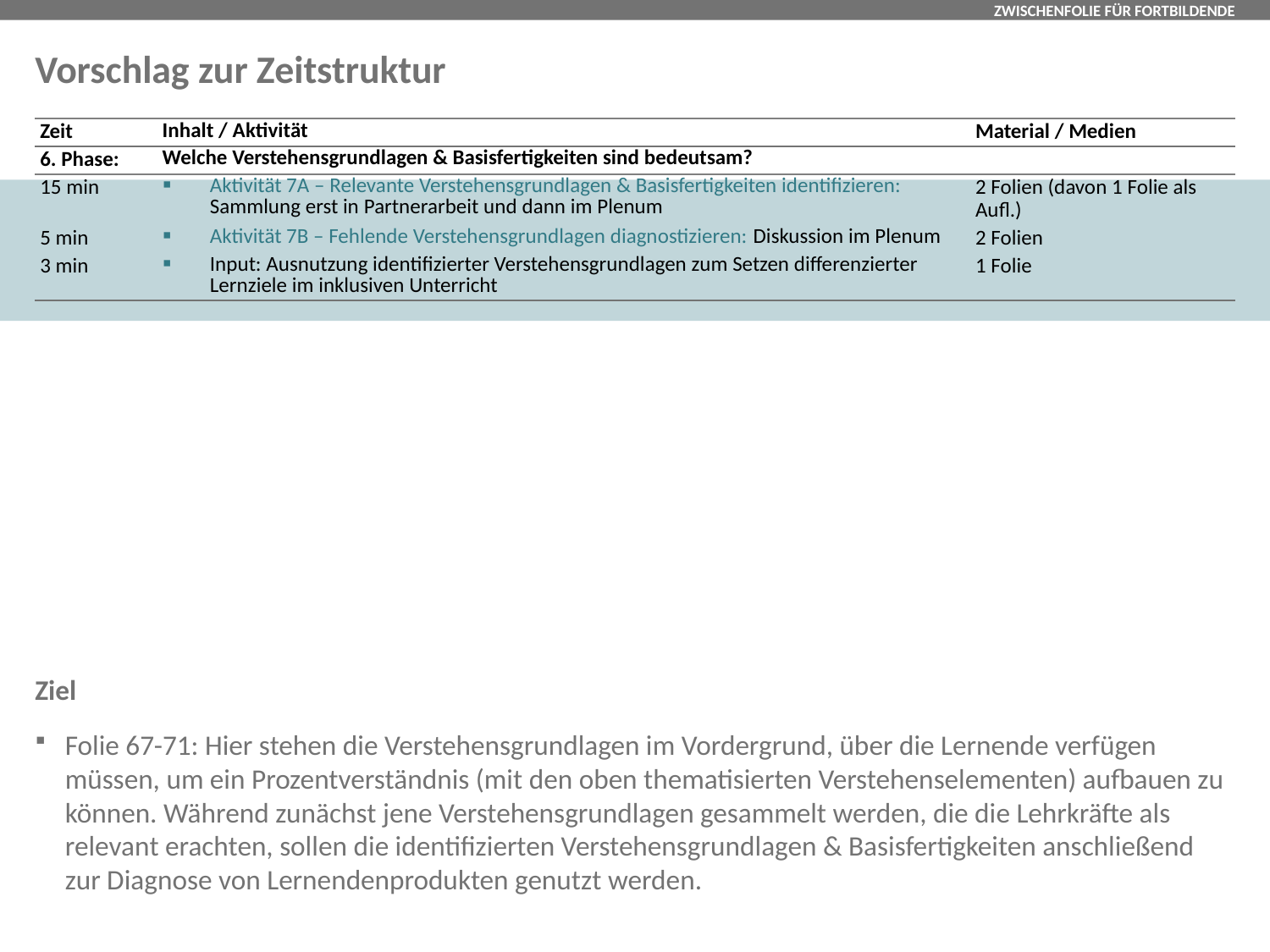

# Vorschlag zur Zeitstruktur
| Zeit | Inhalt / Aktivität | Material / Medien |
| --- | --- | --- |
| 6. Phase: | Welche Verstehensgrundlagen & Basisfertigkeiten sind bedeutsam? |  |
| 15 min | Aktivität 7A – Relevante Verstehensgrundlagen & Basisfertigkeiten identifizieren: Sammlung erst in Partnerarbeit und dann im Plenum | 2 Folien (davon 1 Folie als Aufl.) |
| 5 min | Aktivität 7B – Fehlende Verstehensgrundlagen diagnostizieren: Diskussion im Plenum | 2 Folien |
| 3 min | Input: Ausnutzung identifizierter Verstehensgrundlagen zum Setzen differenzierter Lernziele im inklusiven Unterricht | 1 Folie |
Ziel
Folie 67-71: Hier stehen die Verstehensgrundlagen im Vordergrund, über die Lernende verfügen müssen, um ein Prozentverständnis (mit den oben thematisierten Verstehenselementen) aufbauen zu können. Während zunächst jene Verstehensgrundlagen gesammelt werden, die die Lehrkräfte als relevant erachten, sollen die identifizierten Verstehensgrundlagen & Basisfertigkeiten anschließend zur Diagnose von Lernendenprodukten genutzt werden.